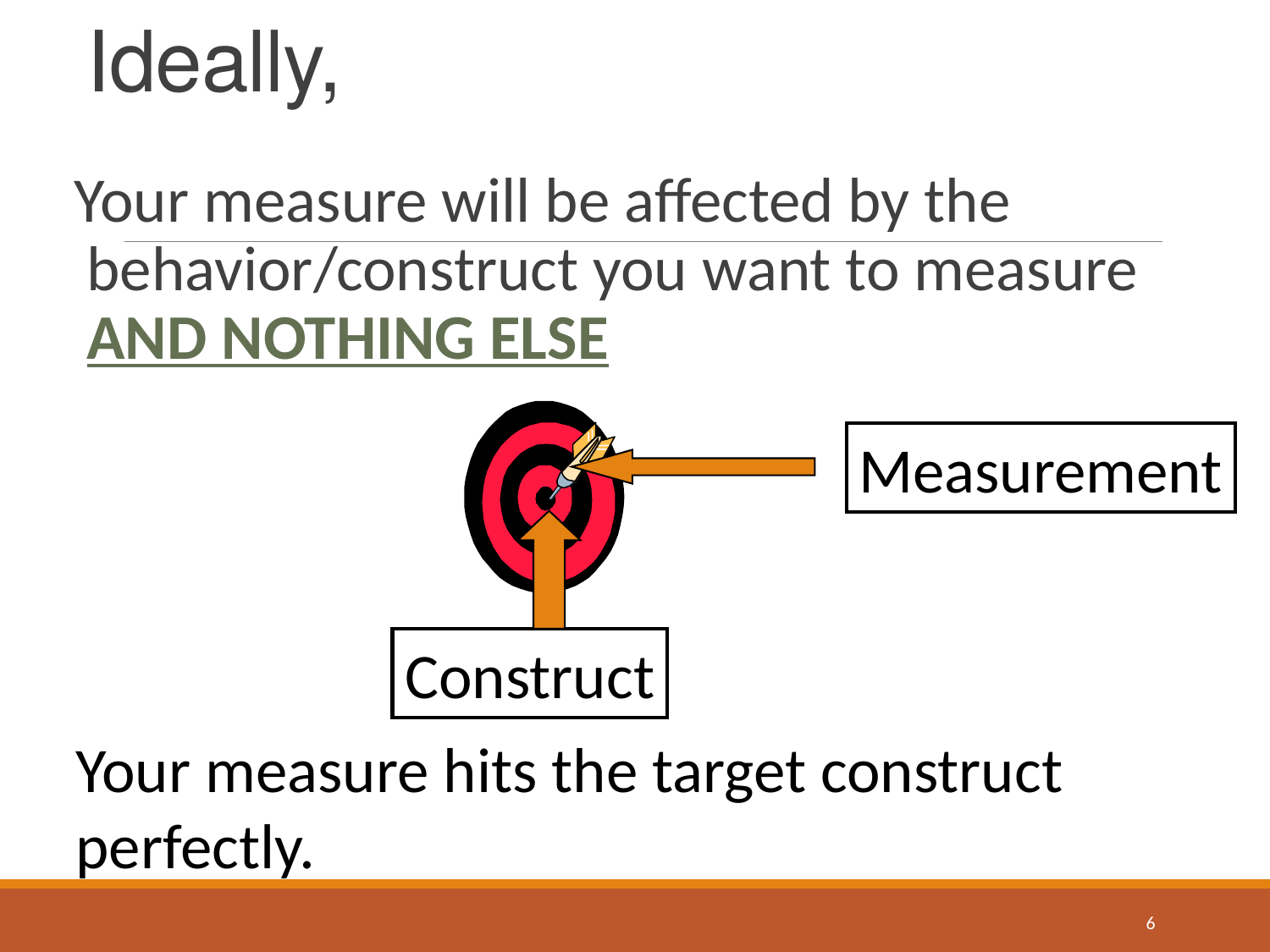

# Ideally,
Your measure will be affected by the behavior/construct you want to measure AND NOTHING ELSE

Measurement

Construct
Your measure hits the target construct
perfectly.
6